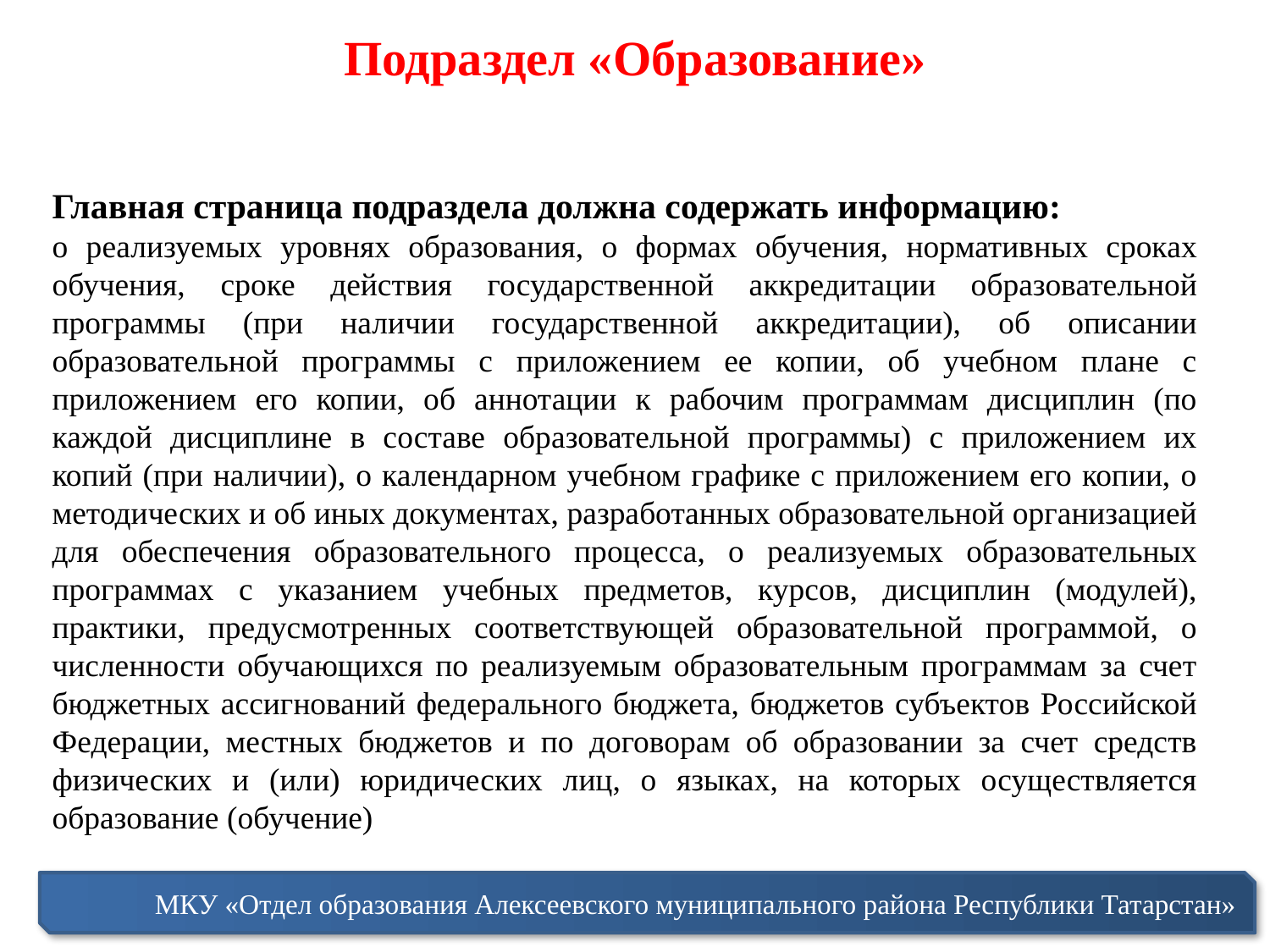

Подраздел «Образование»
Главная страница подраздела должна содержать информацию:
о реализуемых уровнях образования, о формах обучения, нормативных сроках обучения, сроке действия государственной аккредитации образовательной программы (при наличии государственной аккредитации), об описании образовательной программы с приложением ее копии, об учебном плане с приложением его копии, об аннотации к рабочим программам дисциплин (по каждой дисциплине в составе образовательной программы) с приложением их копий (при наличии), о календарном учебном графике с приложением его копии, о методических и об иных документах, разработанных образовательной организацией для обеспечения образовательного процесса, о реализуемых образовательных программах с указанием учебных предметов, курсов, дисциплин (модулей), практики, предусмотренных соответствующей образовательной программой, о численности обучающихся по реализуемым образовательным программам за счет бюджетных ассигнований федерального бюджета, бюджетов субъектов Российской Федерации, местных бюджетов и по договорам об образовании за счет средств физических и (или) юридических лиц, о языках, на которых осуществляется образование (обучение)

МКУ «Отдел образования Алексеевского муниципального района Республики Татарстан»